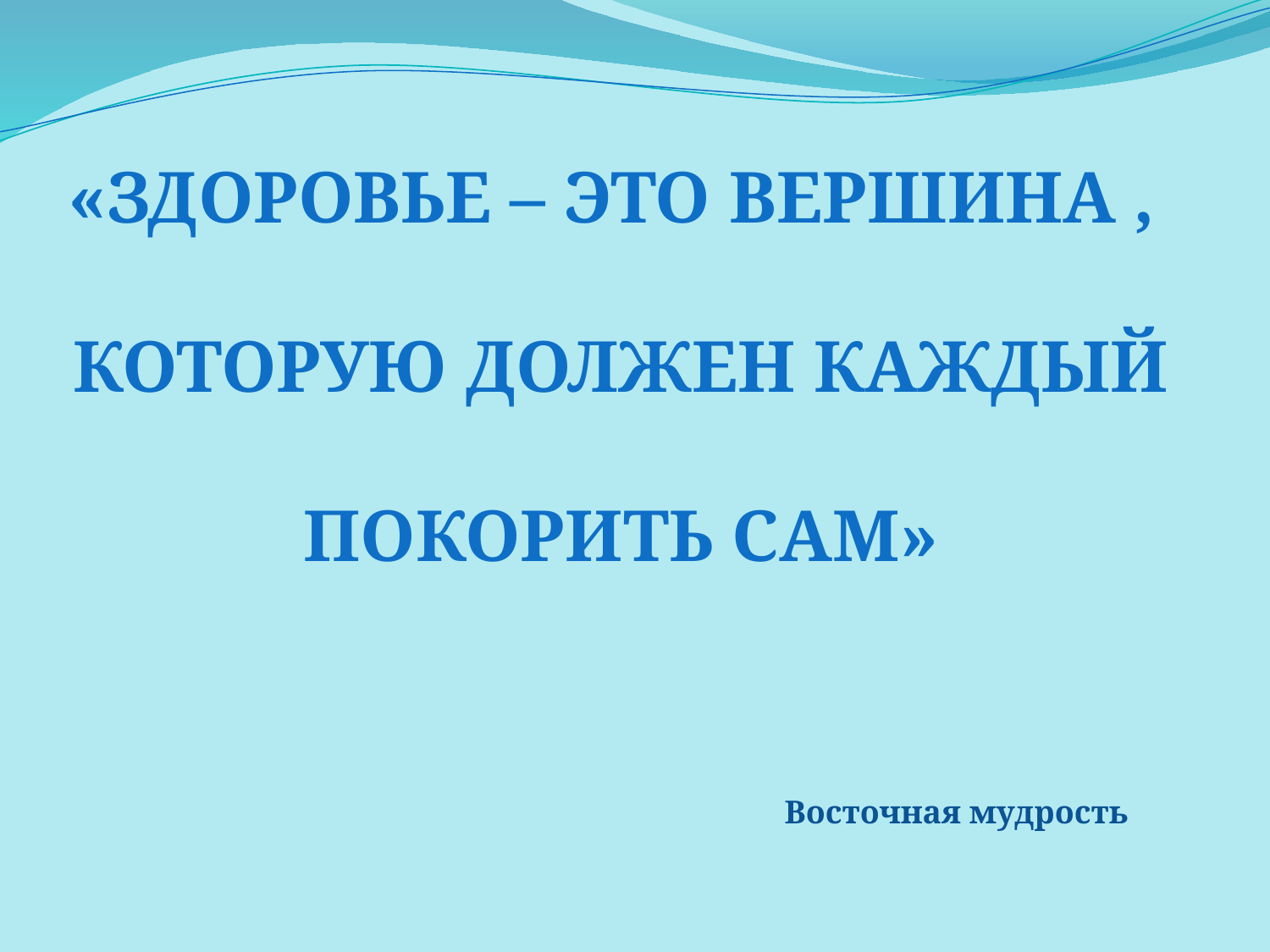

«Здоровье – это вершина ,

которую должен каждый

покорить сам»

Восточная мудрость